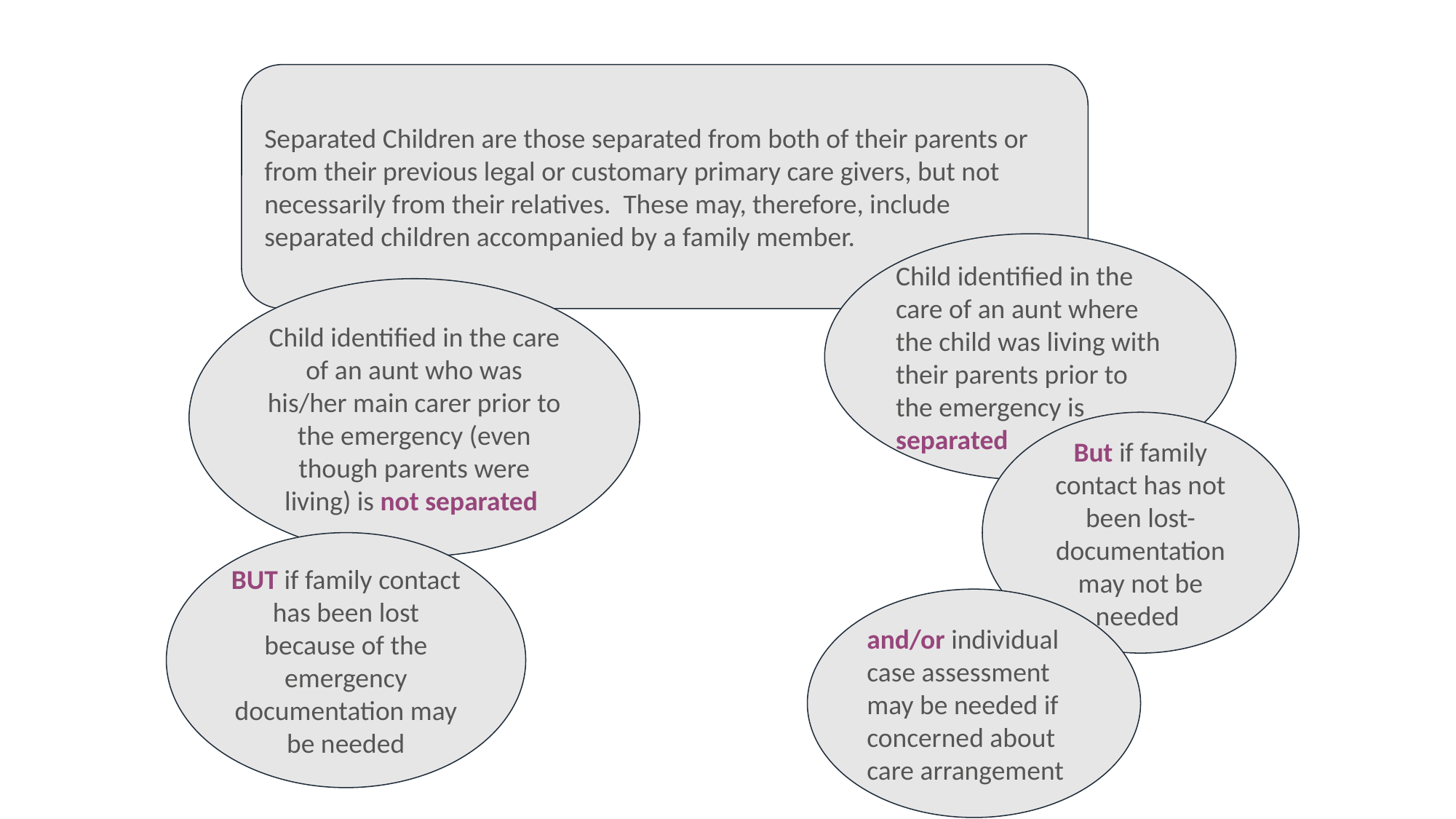

Separated Children are those separated from both of their parents or from their previous legal or customary primary care givers, but not necessarily from their relatives.  These may, therefore, include separated children accompanied by a family member.
Child identified in the care of an aunt where the child was living with their parents prior to the emergency is separated
Child identified in the care of an aunt who was his/her main carer prior to the emergency (even though parents were living) is not separated
But if family contact has not been lost- documentation may not be needed
BUT if family contact has been lost because of the emergency documentation may be needed
and/or individual case assessment may be needed if concerned about  care arrangement